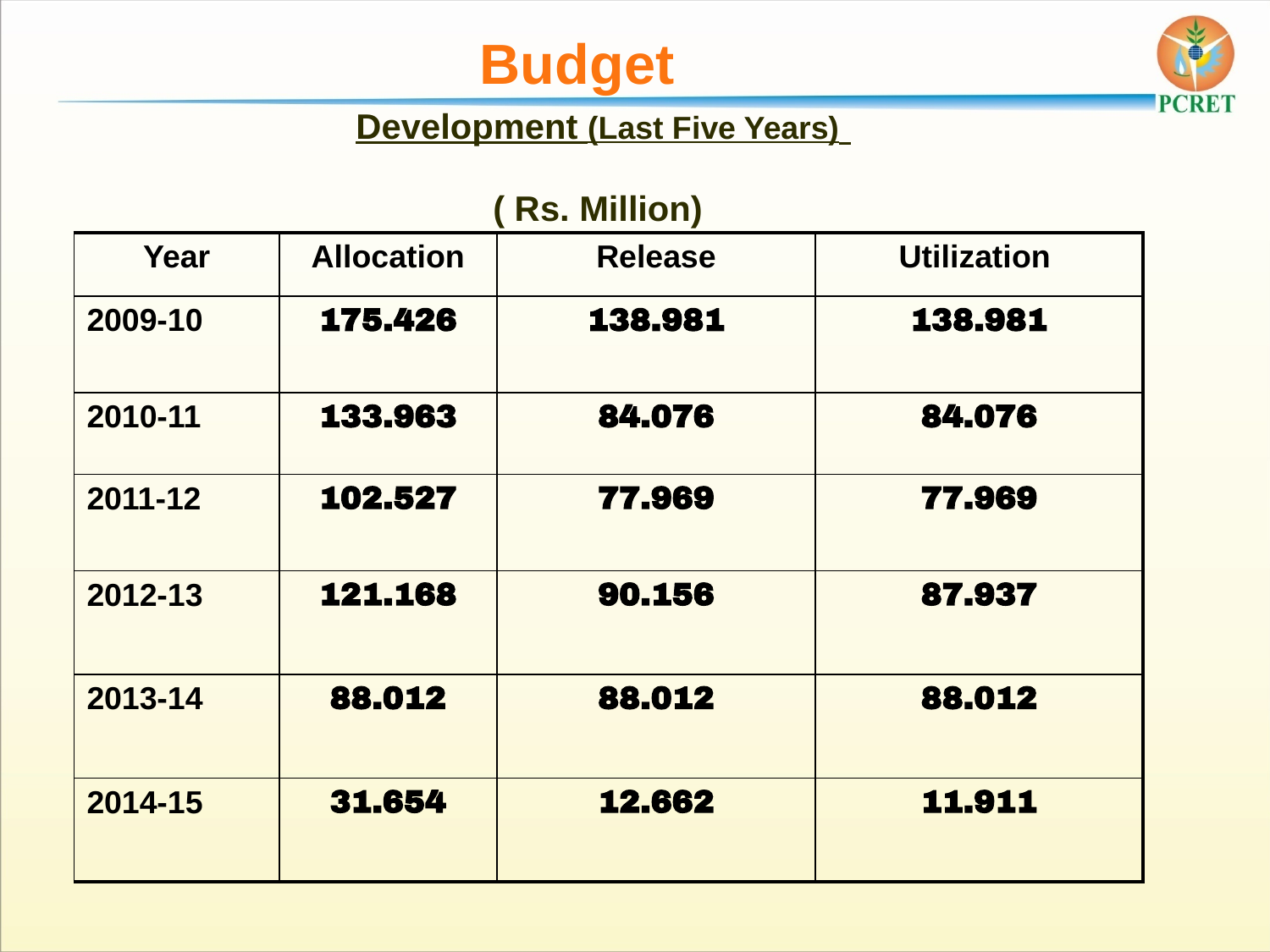

# Budget Development (Last Five Years)
( Rs. Million)
| Year | Allocation | Release | Utilization |
| --- | --- | --- | --- |
| 2009-10 | 175.426 | 138.981 | 138.981 |
| 2010-11 | 133.963 | 84.076 | 84.076 |
| 2011-12 | 102.527 | 77.969 | 77.969 |
| 2012-13 | 121.168 | 90.156 | 87.937 |
| 2013-14 | 88.012 | 88.012 | 88.012 |
| 2014-15 | 31.654 | 12.662 | 11.911 |